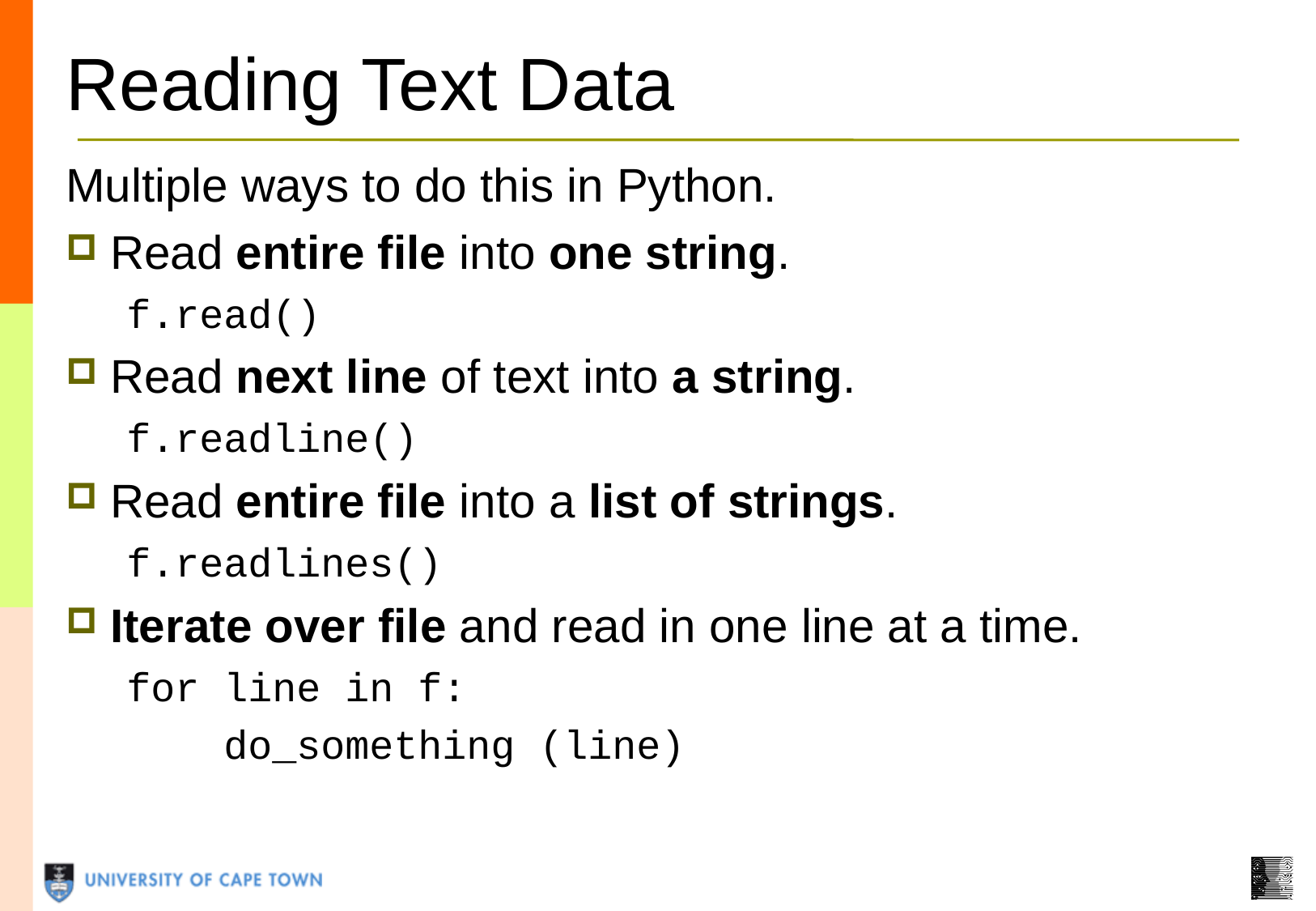

Reading Text Data
Multiple ways to do this in Python.
Read entire file into one string.
f.read()
Read next line of text into a string.
f.readline()
Read entire file into a list of strings.
f.readlines()
Iterate over file and read in one line at a time.
for line in f:
    do_something (line)